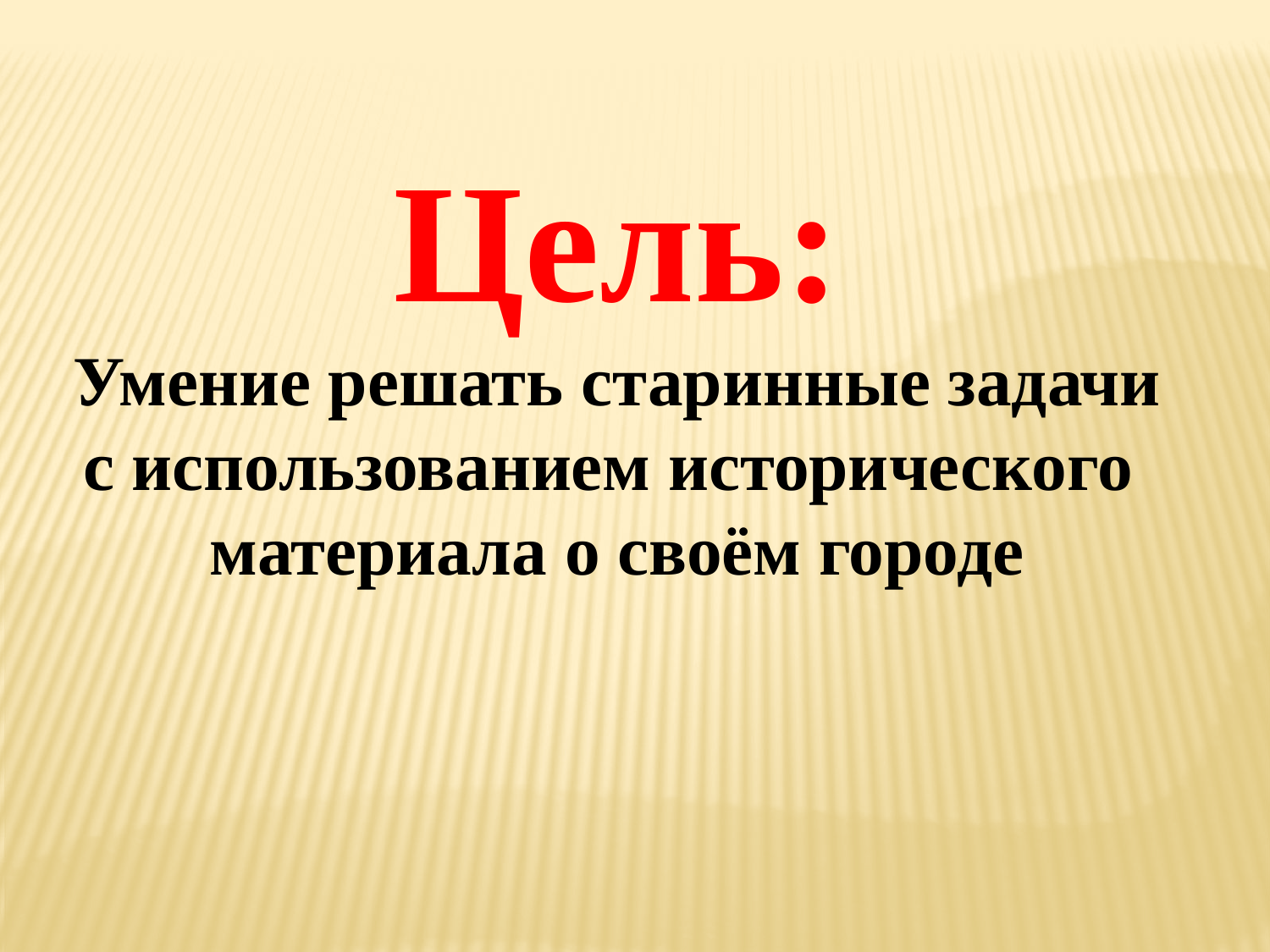

Цель:
Умение решать старинные задачи
с использованием исторического
материала о своём городе